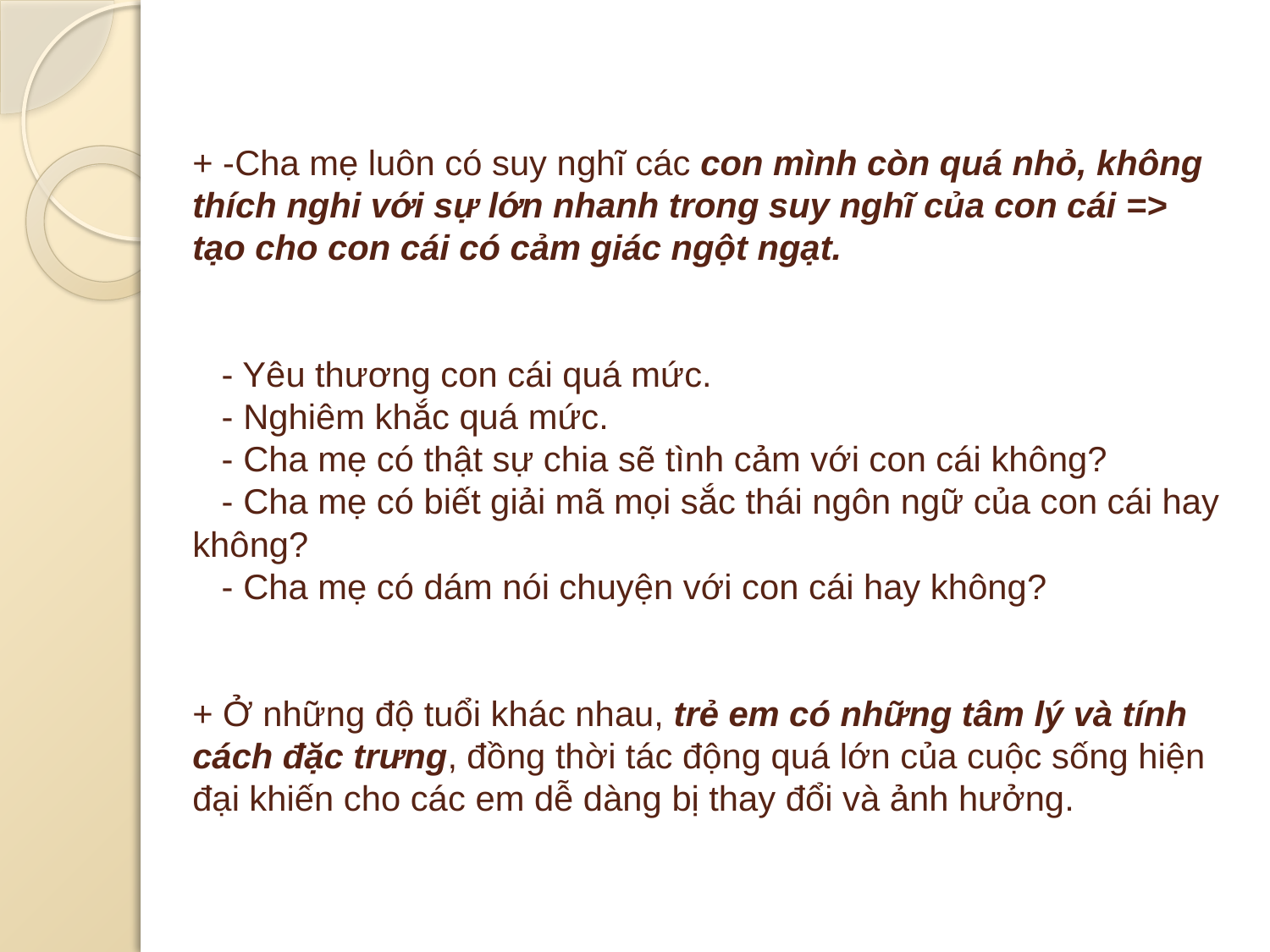

# + -Cha mẹ luôn có suy nghĩ các con mình còn quá nhỏ, không thích nghi với sự lớn nhanh trong suy nghĩ của con cái => tạo cho con cái có cảm giác ngột ngạt.    - Yêu thương con cái quá mức.    - Nghiêm khắc quá mức.    - Cha mẹ có thật sự chia sẽ tình cảm với con cái không?    - Cha mẹ có biết giải mã mọi sắc thái ngôn ngữ của con cái hay không?    - Cha mẹ có dám nói chuyện với con cái hay không? + Ở những độ tuổi khác nhau, trẻ em có những tâm lý và tính cách đặc trưng, đồng thời tác động quá lớn của cuộc sống hiện đại khiến cho các em dễ dàng bị thay đổi và ảnh hưởng.